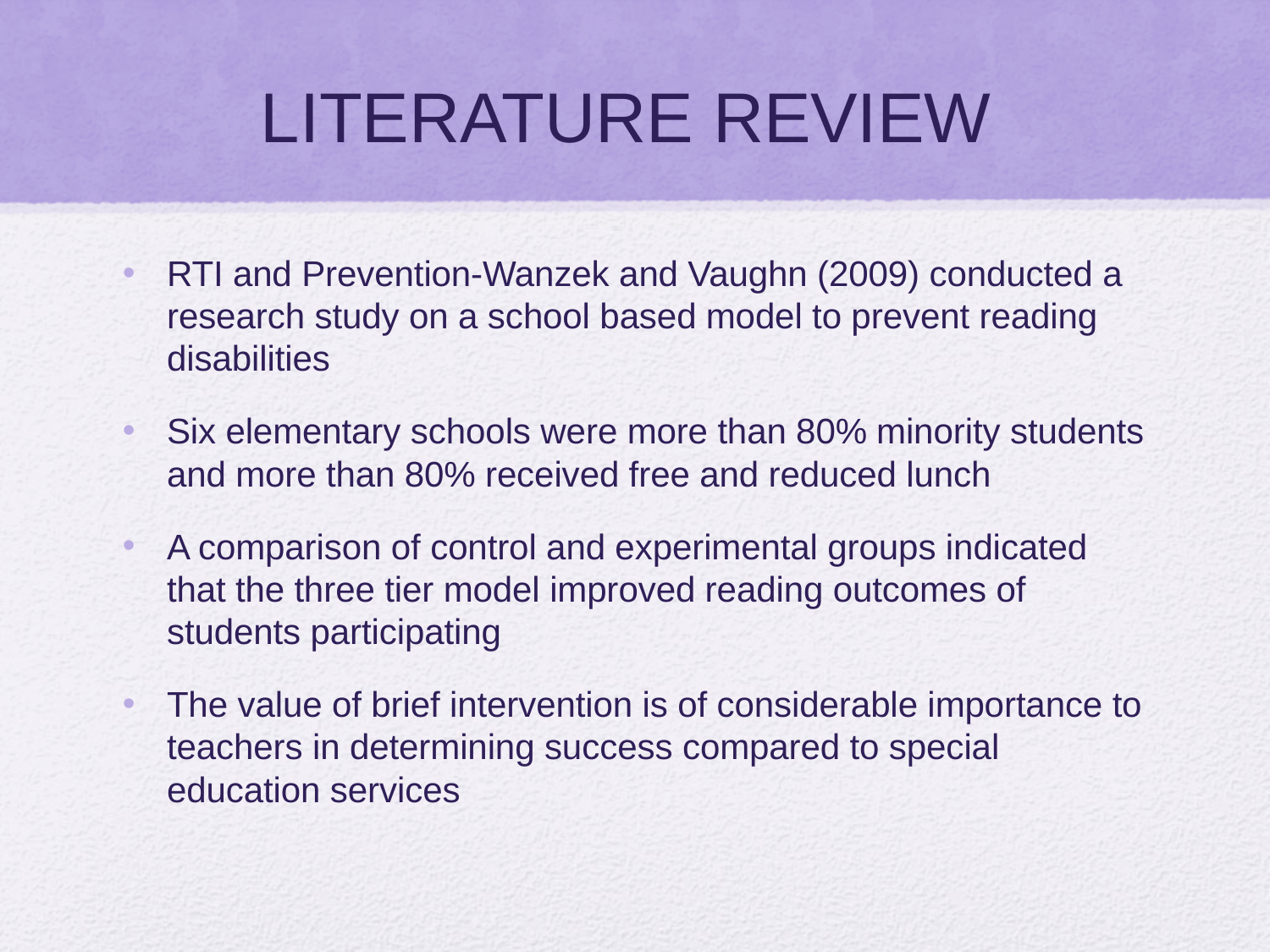

# LITERATURE REVIEW
RTI and Prevention-Wanzek and Vaughn (2009) conducted a research study on a school based model to prevent reading disabilities
Six elementary schools were more than 80% minority students and more than 80% received free and reduced lunch
A comparison of control and experimental groups indicated that the three tier model improved reading outcomes of students participating
The value of brief intervention is of considerable importance to teachers in determining success compared to special education services